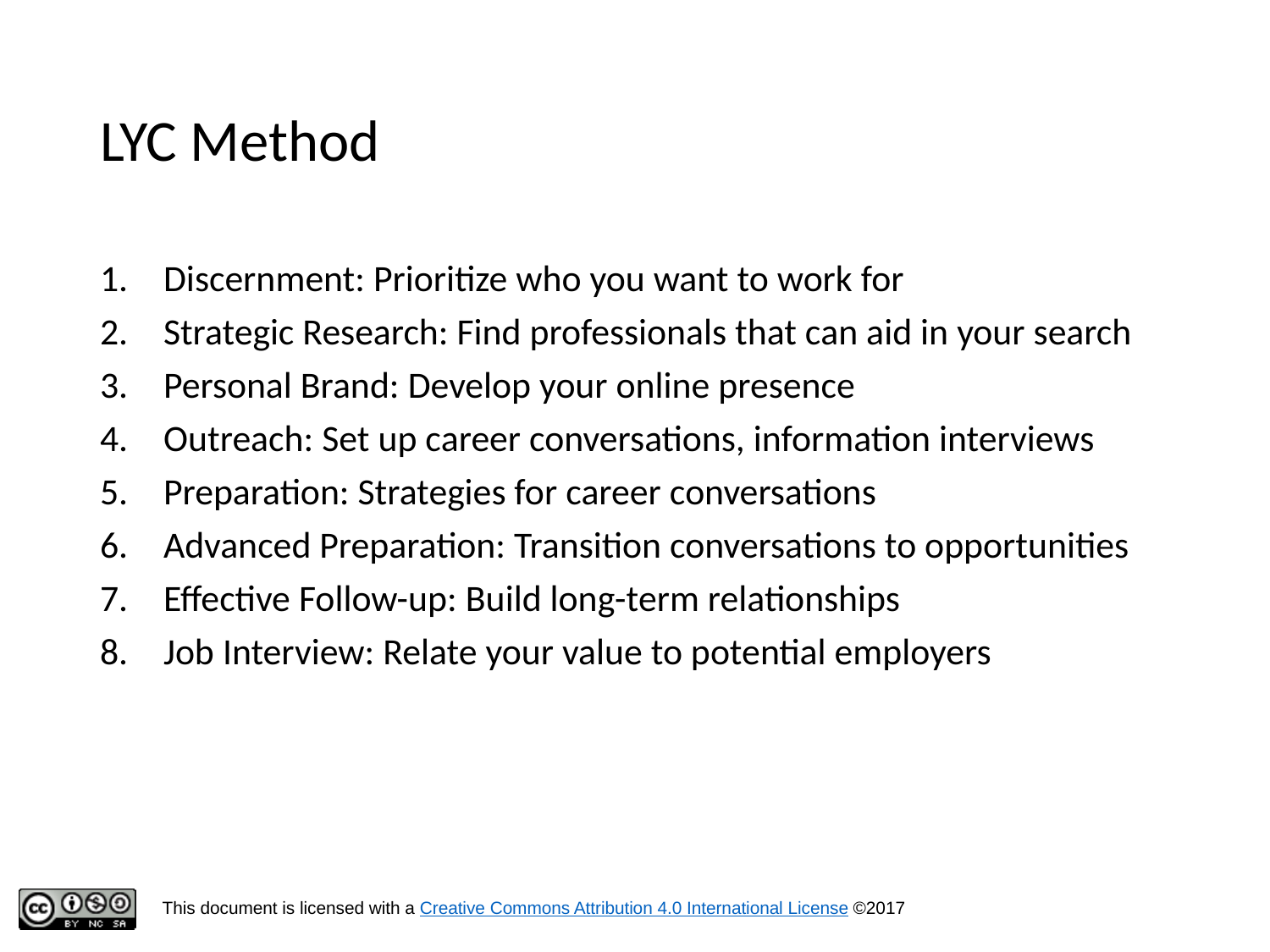

# LYC Method
Discernment: Prioritize who you want to work for
Strategic Research: Find professionals that can aid in your search
Personal Brand: Develop your online presence
Outreach: Set up career conversations, information interviews
Preparation: Strategies for career conversations
Advanced Preparation: Transition conversations to opportunities
Effective Follow-up: Build long-term relationships
Job Interview: Relate your value to potential employers